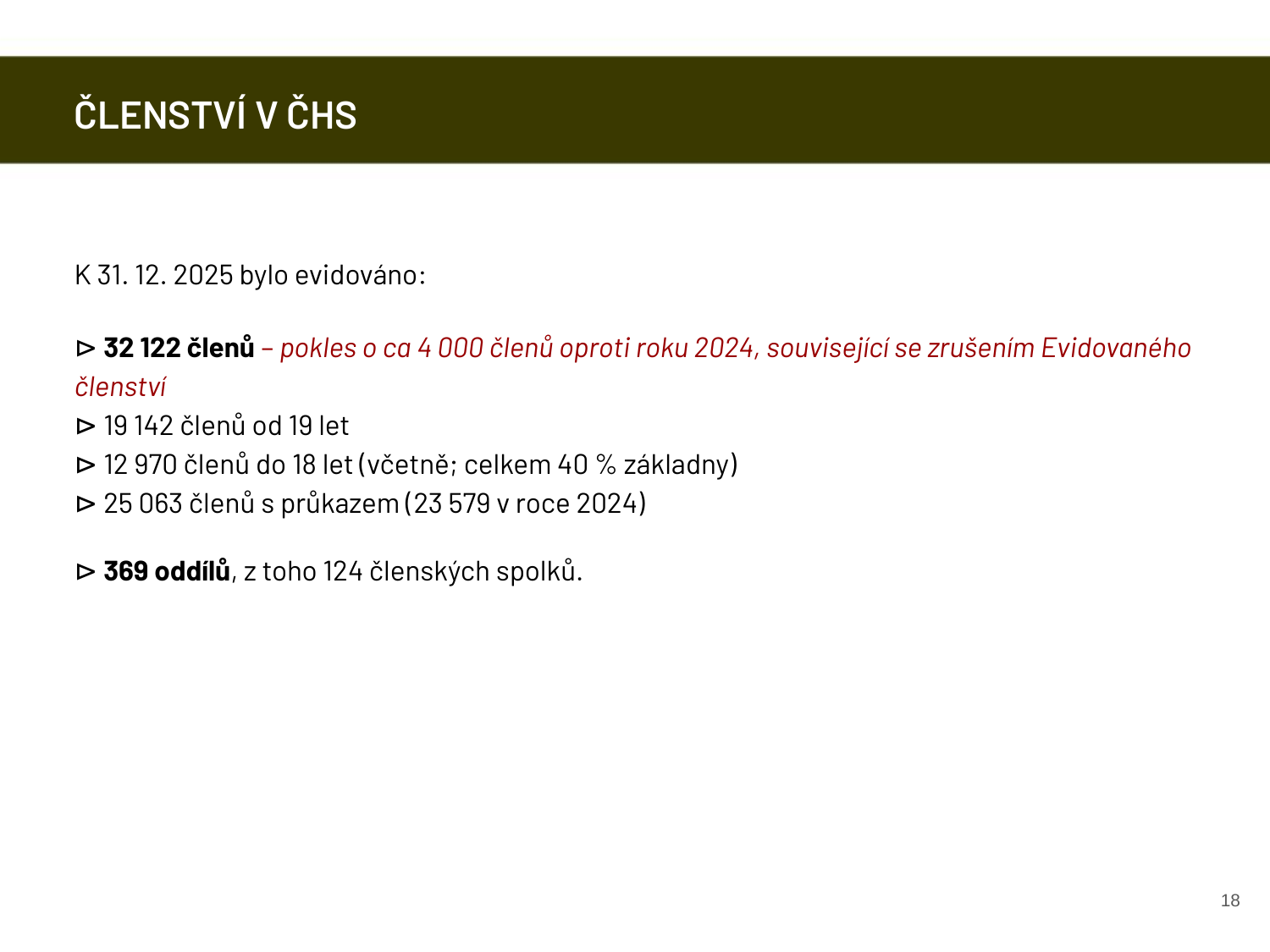

ČLENSTVÍ V ČHS

K 31. 12. 2025 bylo evidováno:

⊳ 32 122 členů – pokles o ca 4 000 členů oproti roku 2024, související se zrušením Evidovaného členství
⊳ 19 142 členů od 19 let
⊳ 12 970 členů do 18 let (včetně; celkem 40 % základny)
⊳ 25 063 členů s průkazem (23 579 v roce 2024)

⊳ 369 oddílů, z toho 124 členských spolků.

18